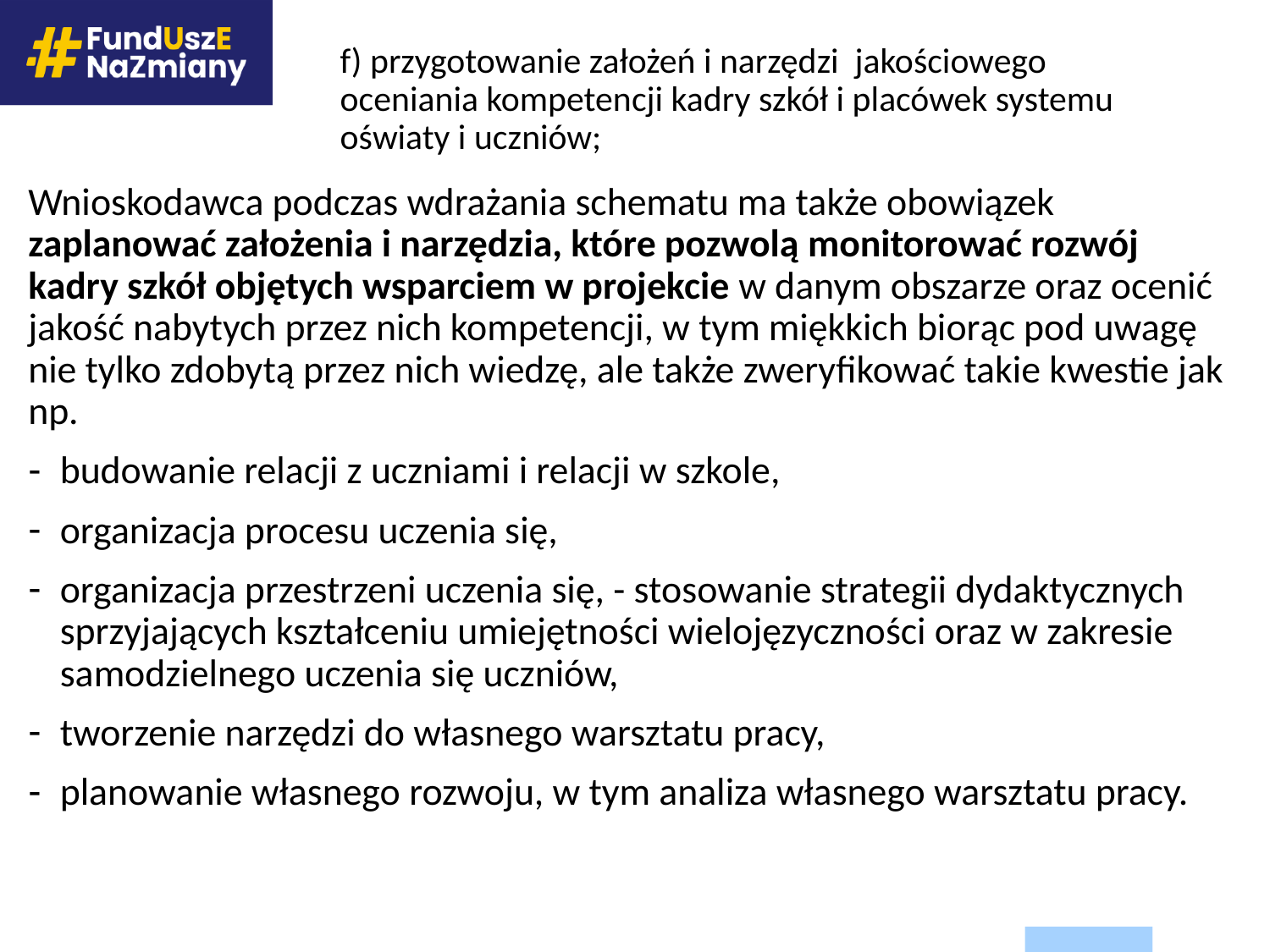

# f) przygotowanie założeń i narzędzi  jakościowego oceniania kompetencji kadry szkół i placówek systemu oświaty i uczniów;
Wnioskodawca podczas wdrażania schematu ma także obowiązek zaplanować założenia i narzędzia, które pozwolą monitorować rozwój kadry szkół objętych wsparciem w projekcie w danym obszarze oraz ocenić jakość nabytych przez nich kompetencji, w tym miękkich biorąc pod uwagę nie tylko zdobytą przez nich wiedzę, ale także zweryfikować takie kwestie jak np.
budowanie relacji z uczniami i relacji w szkole,
organizacja procesu uczenia się,
organizacja przestrzeni uczenia się, - stosowanie strategii dydaktycznych sprzyjających kształceniu umiejętności wielojęzyczności oraz w zakresie samodzielnego uczenia się uczniów,
tworzenie narzędzi do własnego warsztatu pracy,
planowanie własnego rozwoju, w tym analiza własnego warsztatu pracy.